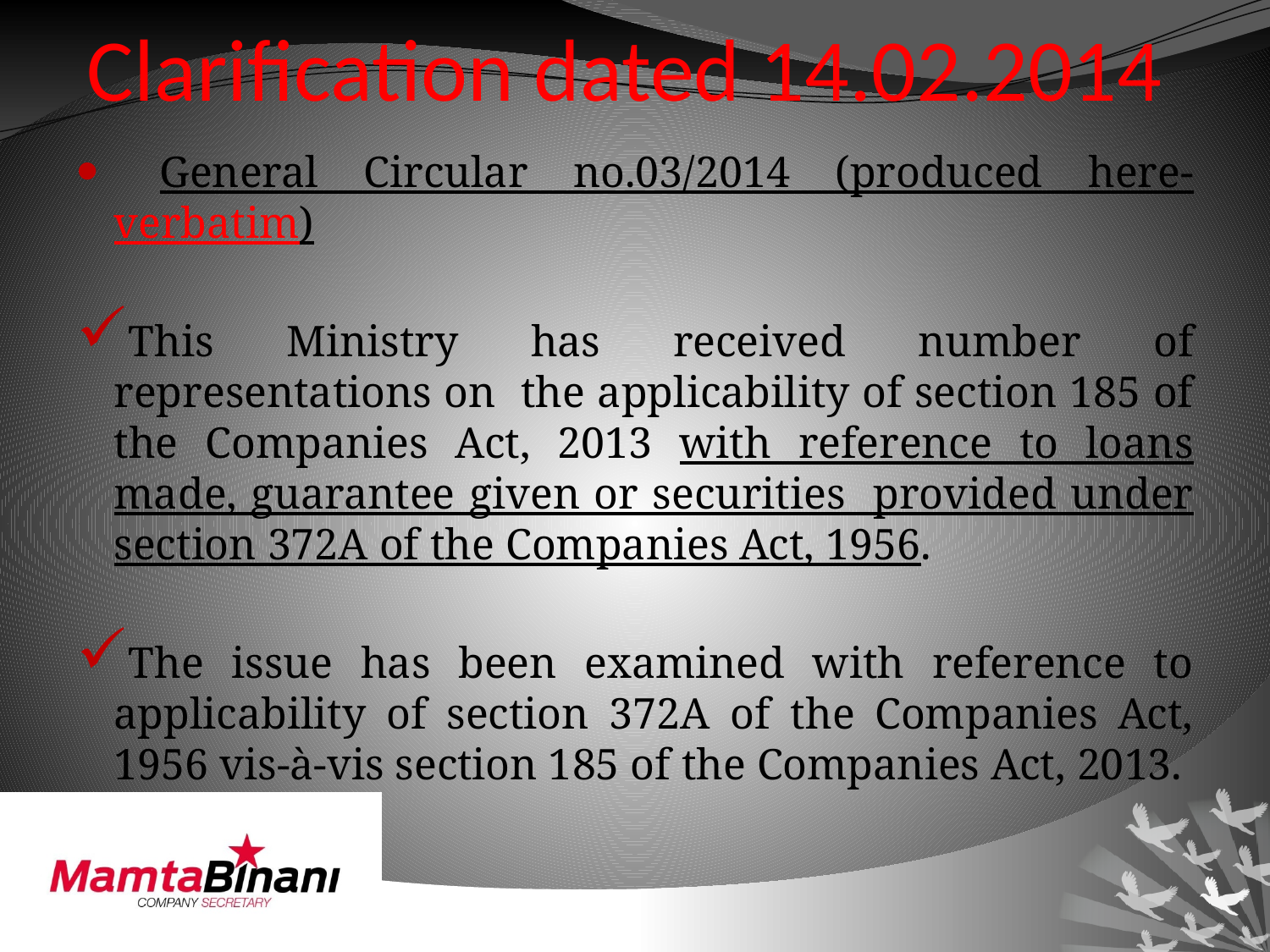

# Clarification dated 14.02.2014
 General Circular no.03/2014 (produced here-verbatim)

This Ministry has received number of representations on  the applicability of section 185 of the Companies Act, 2013 with reference to loans made, guarantee given or securities  provided under section 372A of the Companies Act, 1956.

The issue has been examined with reference to applicability of section 372A of the Companies Act, 1956 vis-à-vis section 185 of the Companies Act, 2013.